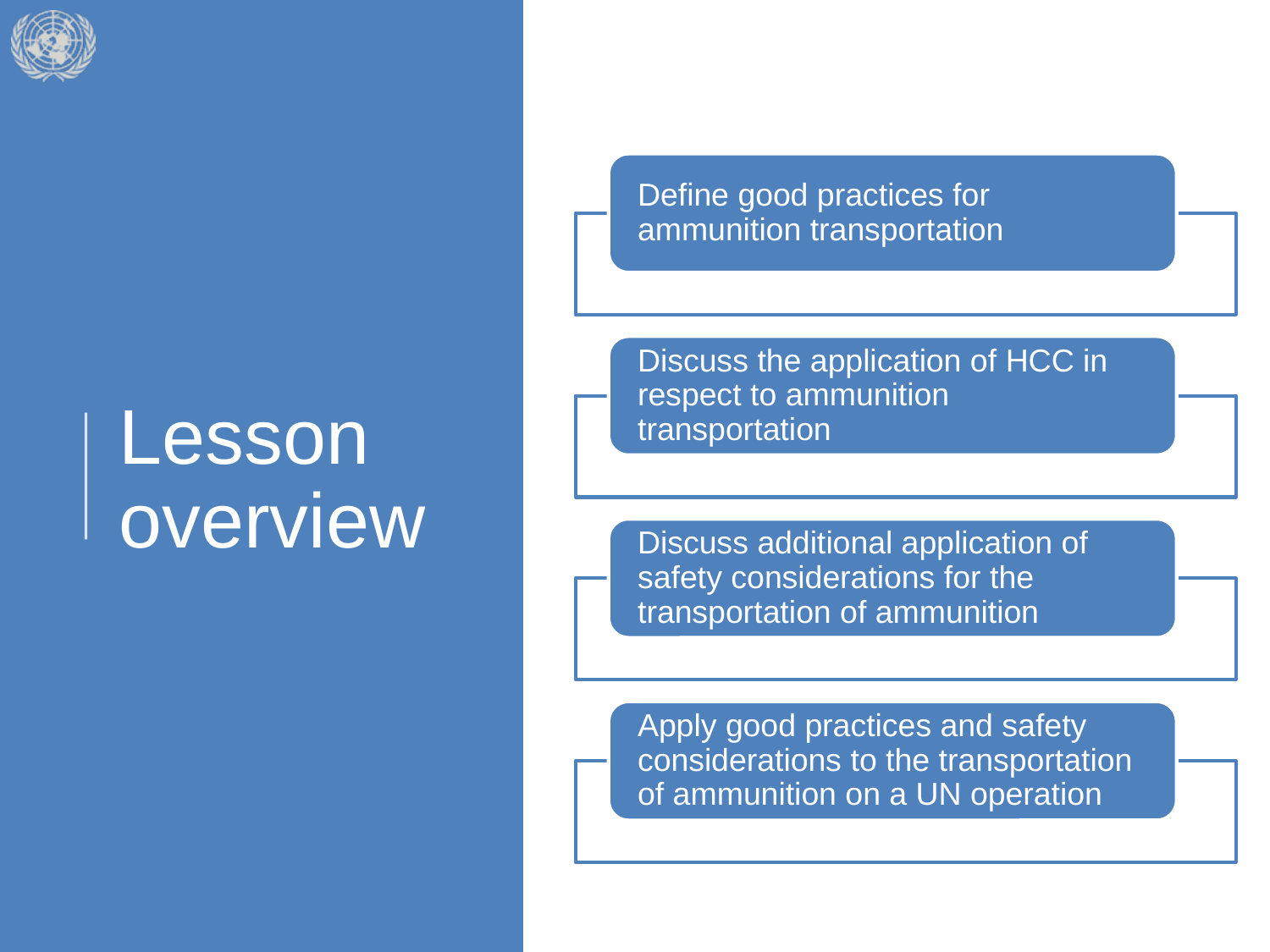

# Lesson overview
Define good practices for ammunition transportation
Discuss the application of HCC in respect to ammunition transportation
Discuss additional application of safety considerations for the transportation of ammunition
Apply good practices and safety considerations to the transportation of ammunition on a UN operation